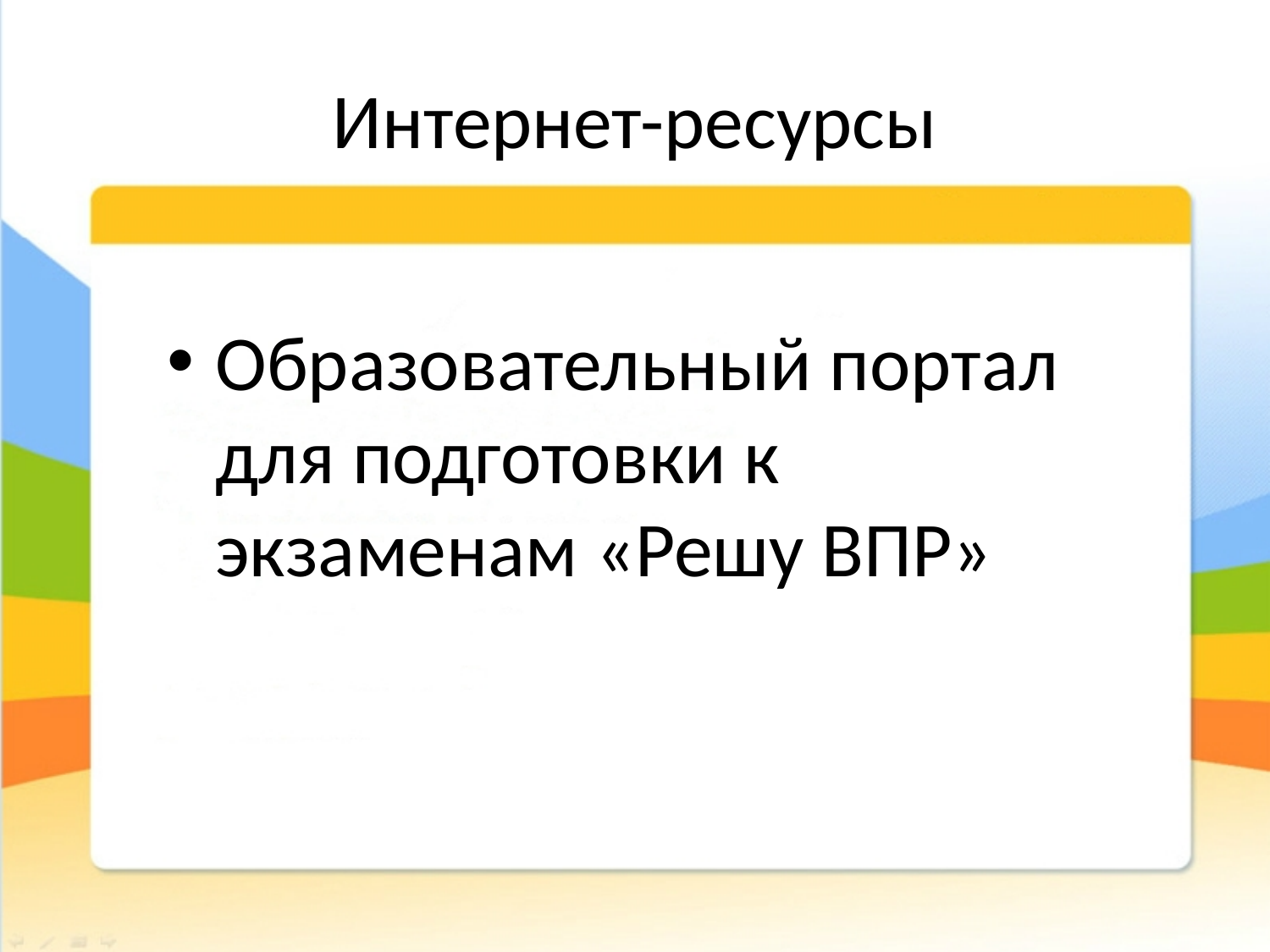

# Интернет-ресурсы
Образовательный портал для подготовки к экзаменам «Решу ВПР»